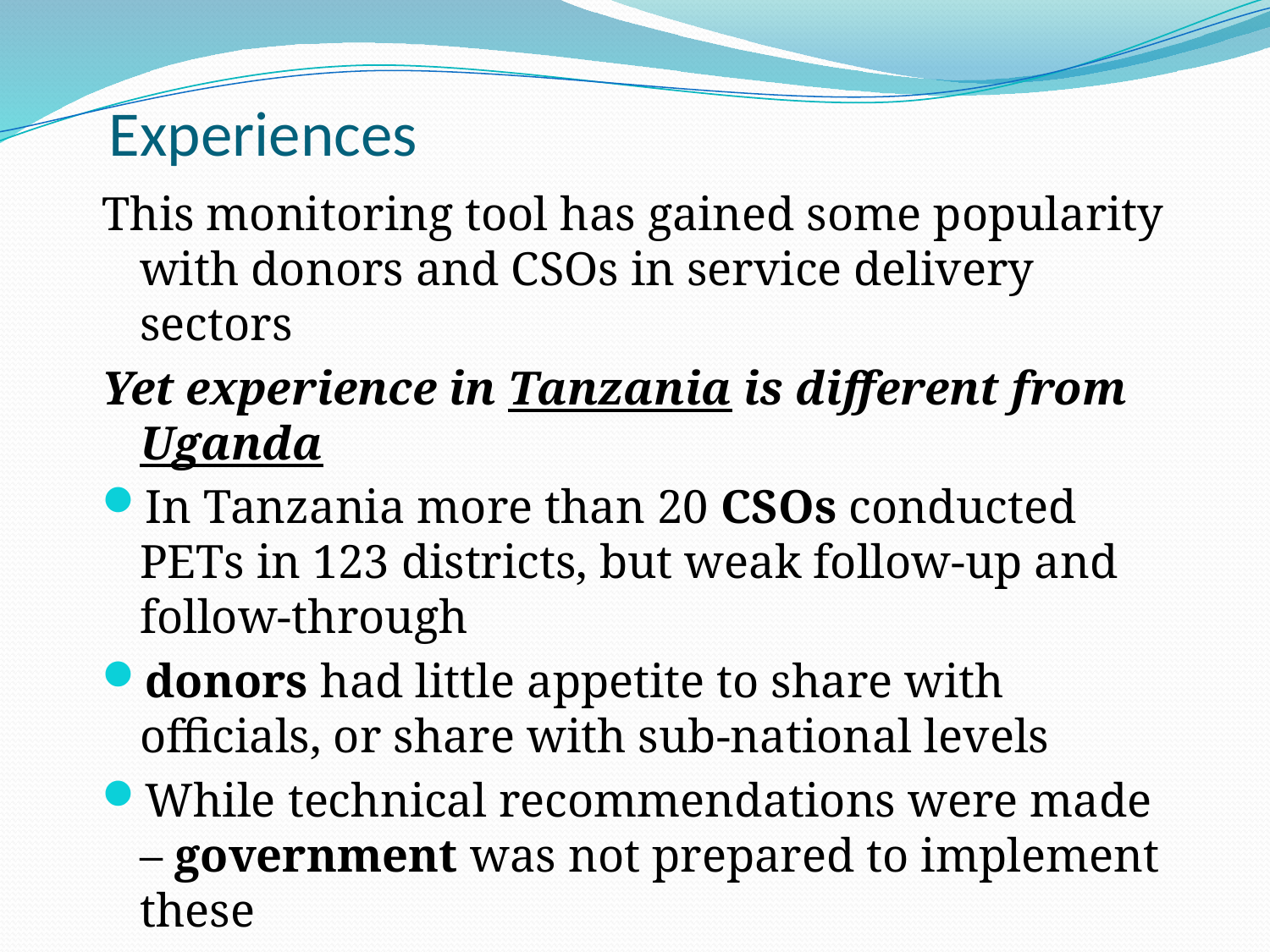

Experiences
This monitoring tool has gained some popularity with donors and CSOs in service delivery sectors
Yet experience in Tanzania is different from Uganda
In Tanzania more than 20 CSOs conducted PETs in 123 districts, but weak follow-up and follow-through
donors had little appetite to share with officials, or share with sub-national levels
While technical recommendations were made – government was not prepared to implement these
It was, after all, an election year... (2005)